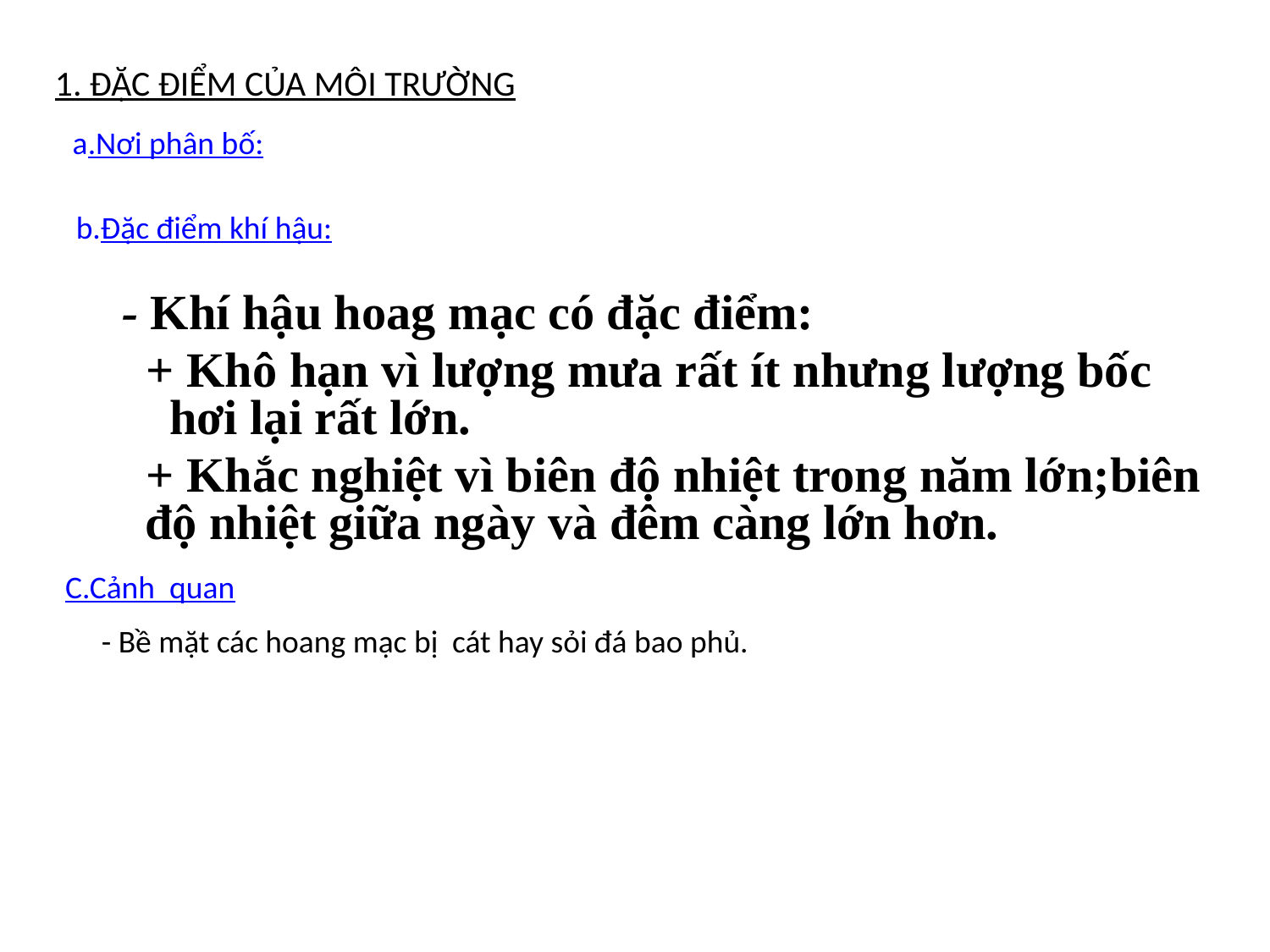

1. ĐẶC ĐIỂM CỦA MÔI TRƯỜNG
 a.Nơi phân bố:
b.Đặc điểm khí hậu:
  - Khí hậu hoag mạc có đặc điểm:
    + Khô hạn vì lượng mưa rất ít nhưng lượng bốc           hơi lại rất lớn.
    + Khắc nghiệt vì biên độ nhiệt trong năm lớn;biên độ nhiệt giữa ngày và đêm càng lớn hơn.

C.Cảnh  quan
     - Bề mặt các hoang mạc bị  cát hay sỏi đá bao phủ.